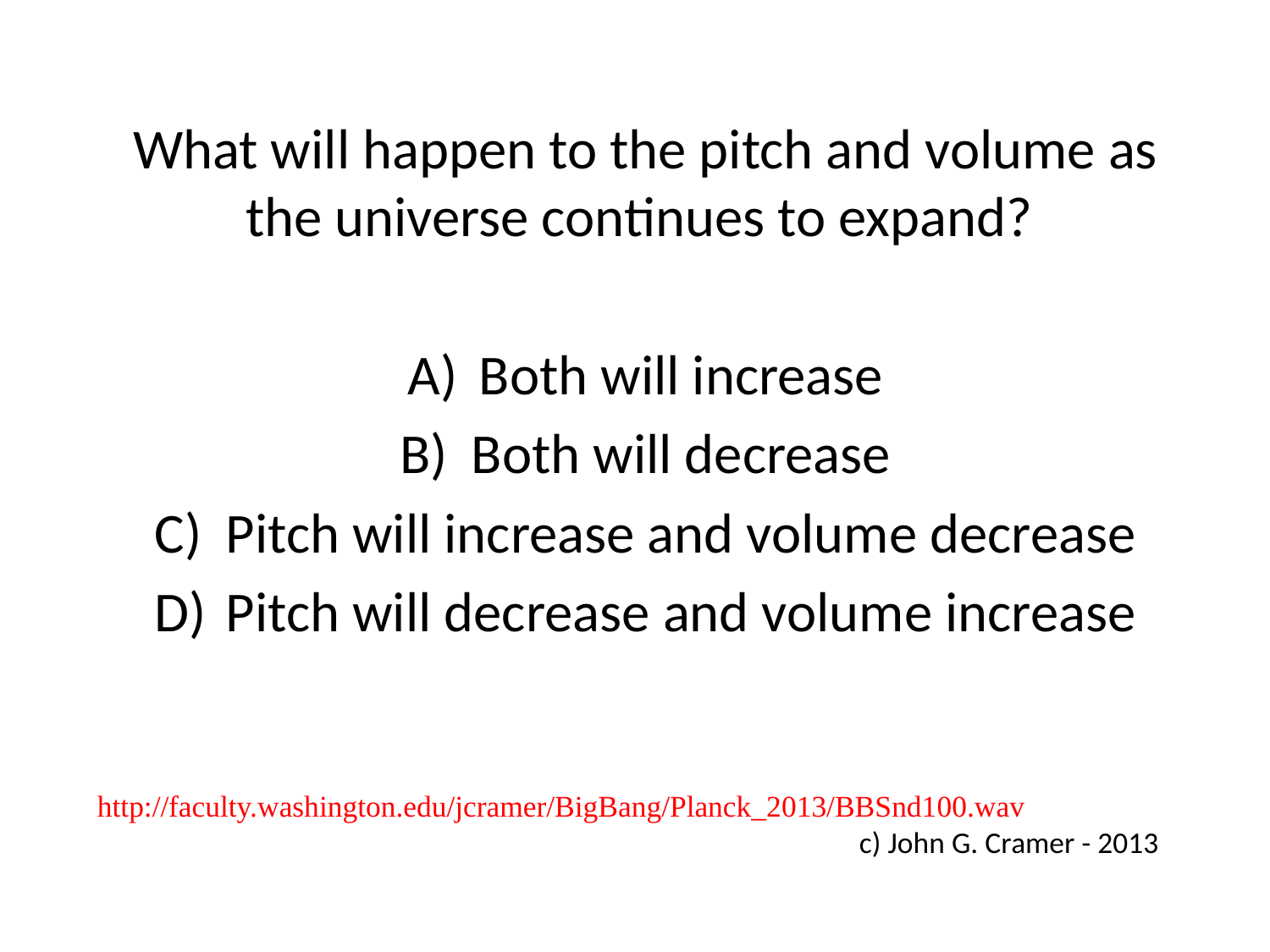

What will happen to the pitch and volume as the universe continues to expand?

Both will increase
Both will decrease
Pitch will increase and volume decrease
Pitch will decrease and volume increase

http://faculty.washington.edu/jcramer/BigBang/Planck_2013/BBSnd100.wav
						c) John G. Cramer - 2013